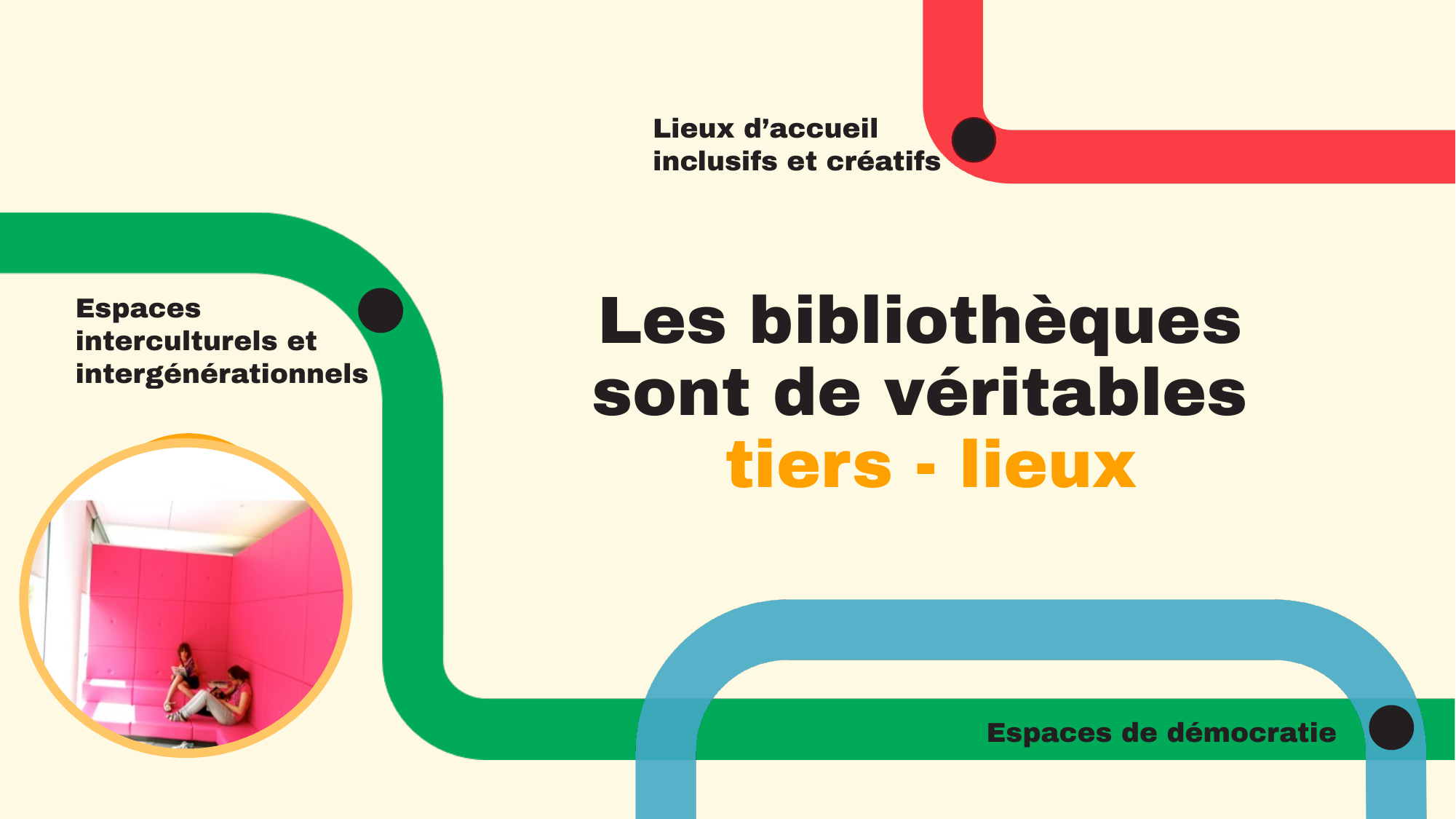

Lieux d’accueil inclusifs et créatifs

# Les bibliothèques sont de véritables tiers - lieux
Espaces
interculturels et intergénérationnels

Espaces de démocratie